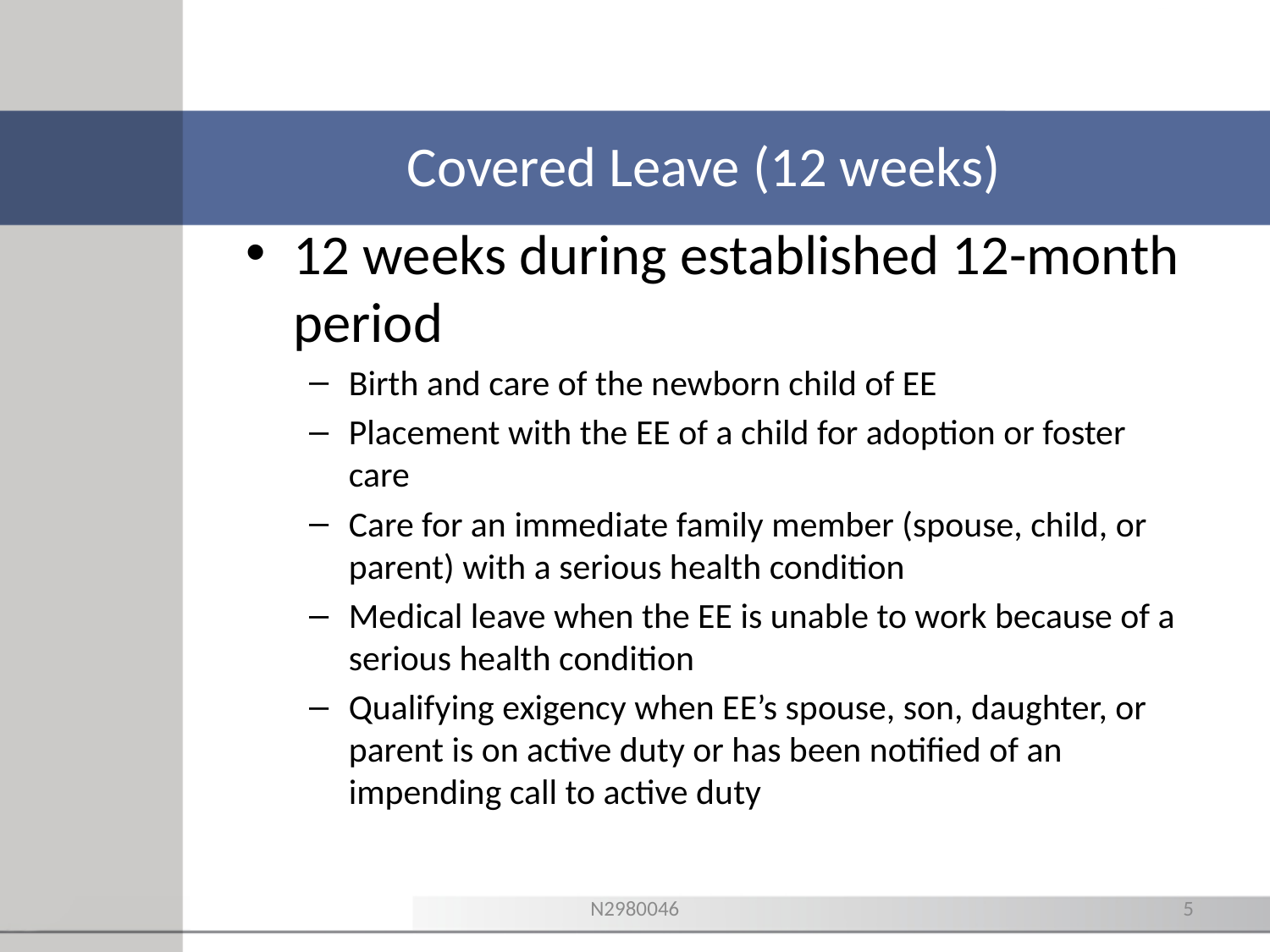

# Covered Leave (12 weeks)
12 weeks during established 12-month period
Birth and care of the newborn child of EE
Placement with the EE of a child for adoption or foster care
Care for an immediate family member (spouse, child, or parent) with a serious health condition
Medical leave when the EE is unable to work because of a serious health condition
Qualifying exigency when EE’s spouse, son, daughter, or parent is on active duty or has been notified of an impending call to active duty
N2980046
5